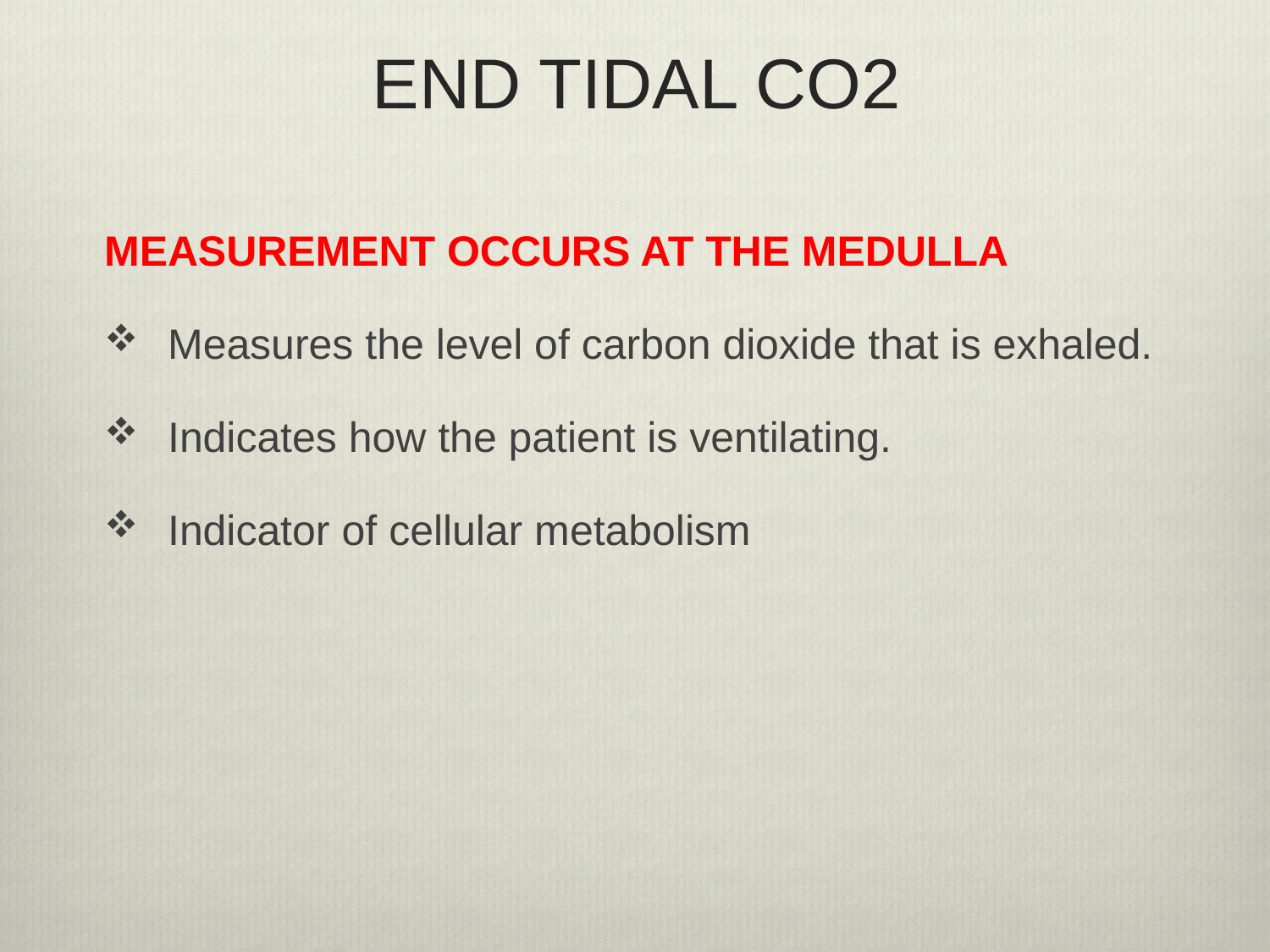

# END TIDAL CO2
MEASUREMENT OCCURS AT THE MEDULLA
Measures the level of carbon dioxide that is exhaled.
Indicates how the patient is ventilating.
Indicator of cellular metabolism